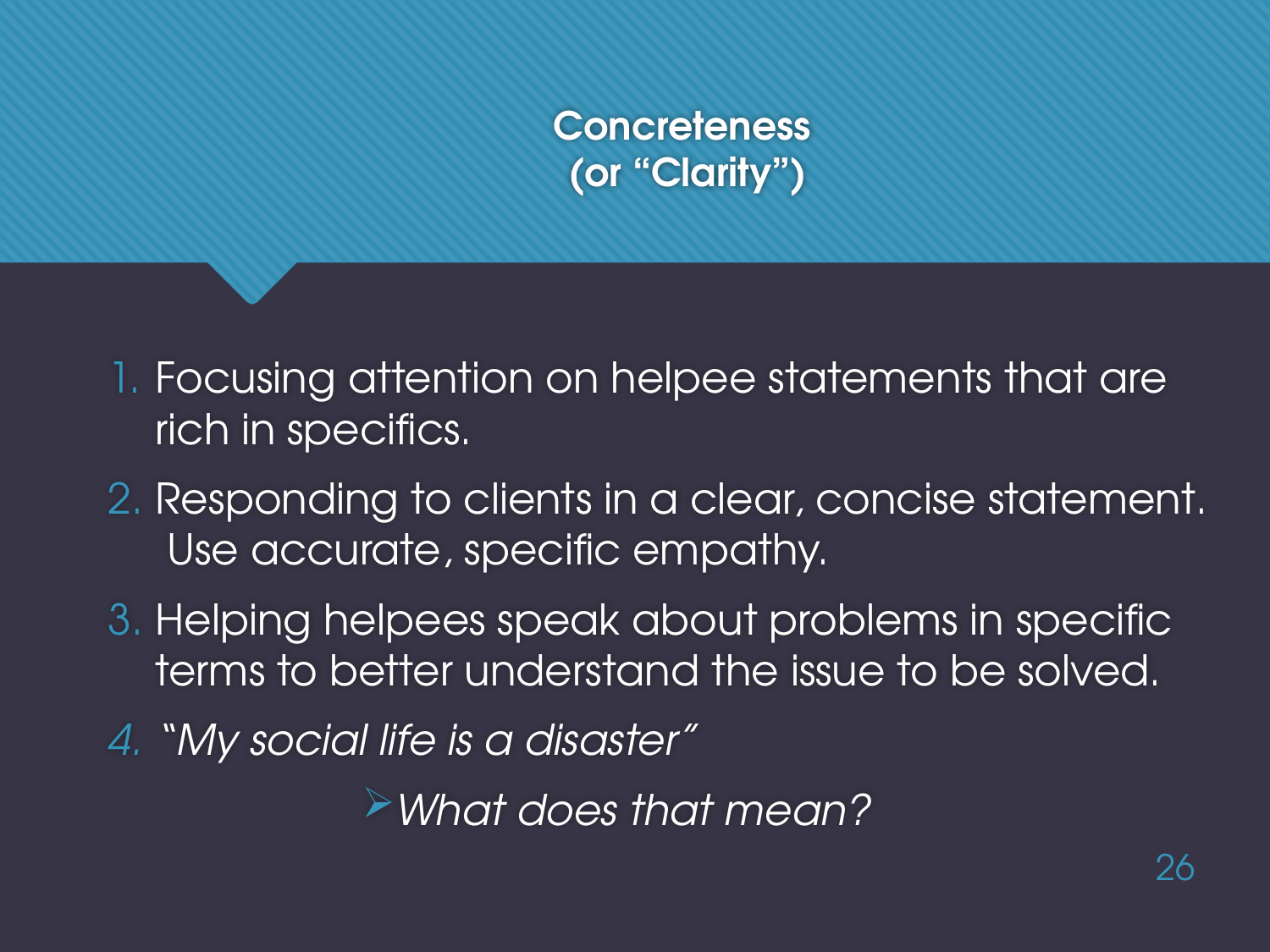

# Concreteness (or “Clarity”)
Focusing attention on helpee statements that are rich in specifics.
Responding to clients in a clear, concise statement.  Use accurate, specific empathy.
Helping helpees speak about problems in specific terms to better understand the issue to be solved.
“My social life is a disaster”
What does that mean?
26